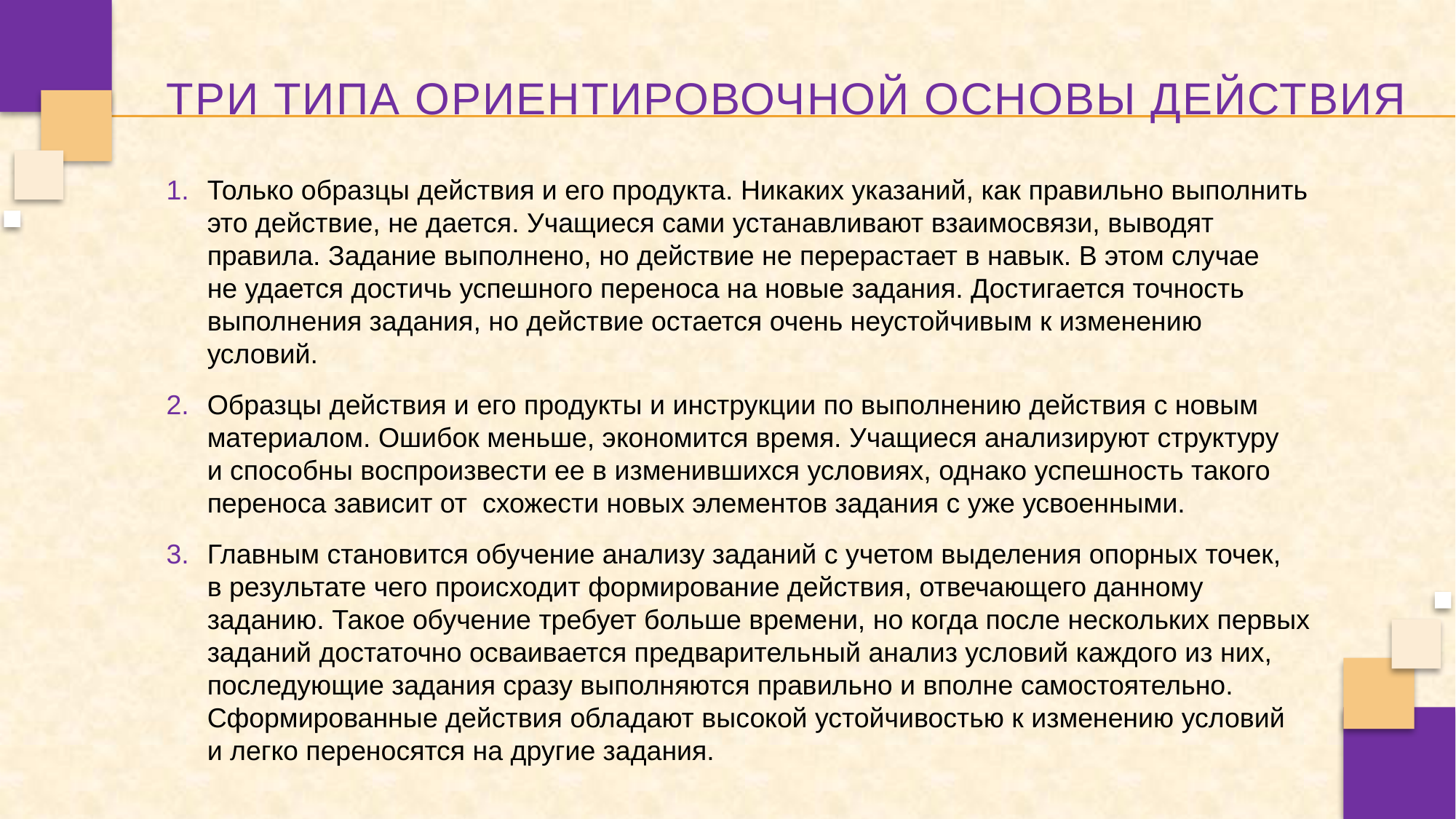

Три типа ориентировочной основы действия
Только образцы действия и его продукта. Никаких указаний, как правильно выполнить это действие, не дается. Учащиеся сами устанавливают взаимосвязи, выводят правила. Задание выполнено, но действие не перерастает в навык. В этом случае
не удается достичь успешного переноса на новые задания. Достигается точность выполнения задания, но действие остается очень неустойчивым к изменению условий.
Образцы действия и его продукты и инструкции по выполнению действия с новым материалом. Ошибок меньше, экономится время. Учащиеся анализируют структуру
и способны воспроизвести ее в изменившихся условиях, однако успешность такого переноса зависит от  схожести новых элементов задания с уже усвоенными.
Главным становится обучение анализу заданий с учетом выделения опорных точек,
в результате чего происходит формирование действия, отвечающего данному заданию. Такое обучение требует больше времени, но когда после нескольких первых заданий достаточно осваивается предварительный анализ условий каждого из них, последующие задания сразу выполняются правильно и вполне самостоятельно. Сформированные действия обладают высокой устойчивостью к изменению условий
и легко переносятся на другие задания.